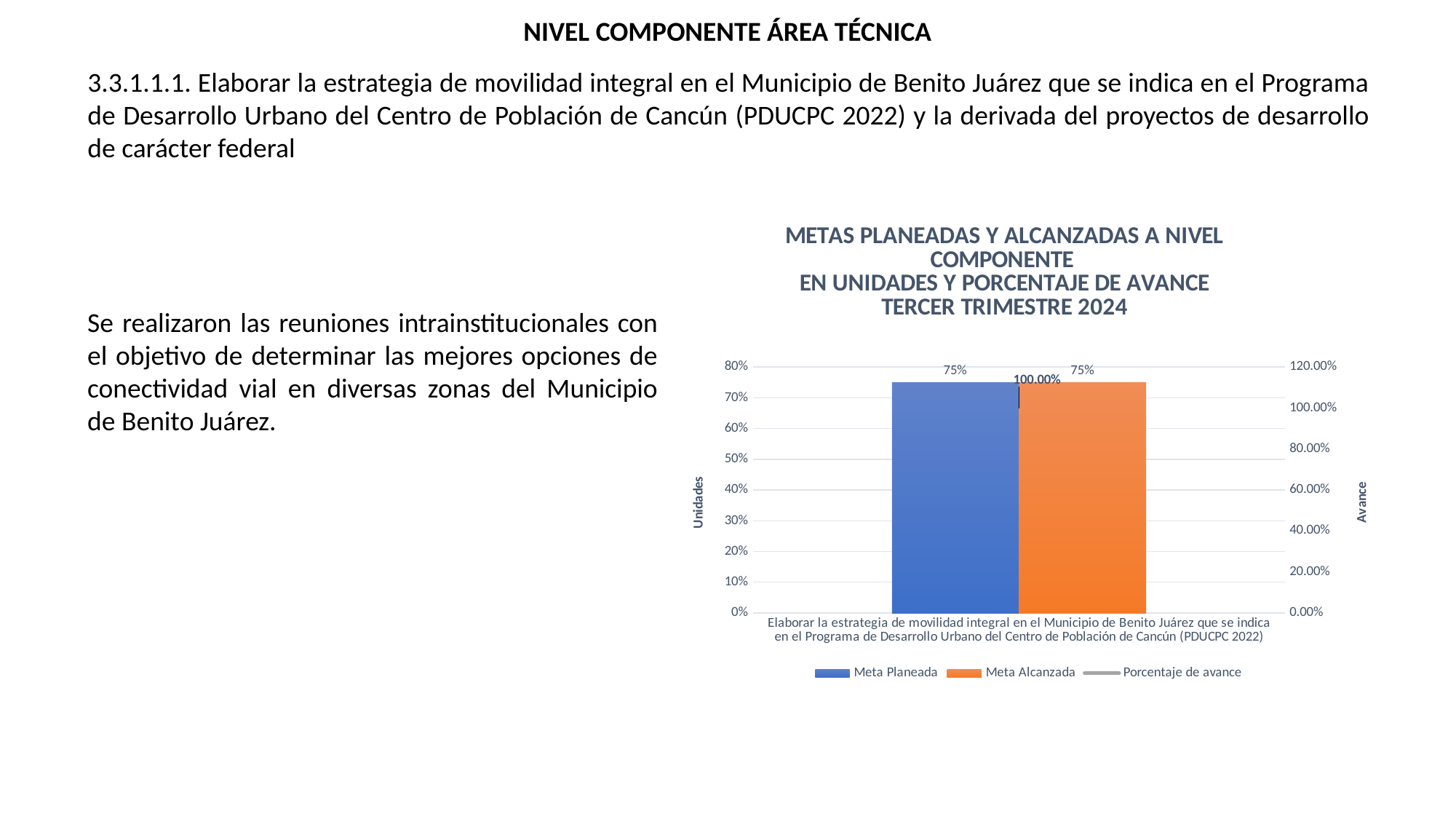

NIVEL COMPONENTE ÁREA TÉCNICA
3.3.1.1.1. Elaborar la estrategia de movilidad integral en el Municipio de Benito Juárez que se indica en el Programa de Desarrollo Urbano del Centro de Población de Cancún (PDUCPC 2022) y la derivada del proyectos de desarrollo de carácter federal

### Chart: METAS PLANEADAS Y ALCANZADAS A NIVEL COMPONENTE
EN UNIDADES Y PORCENTAJE DE AVANCE
TERCER TRIMESTRE 2024

| Category | Meta Planeada | Meta Alcanzada |  |
|---|---|---|---|
| Elaborar la estrategia de movilidad integral en el Municipio de Benito Juárez que se indica en el Programa de Desarrollo Urbano del Centro de Población de Cancún (PDUCPC 2022) | 0.75 | 0.75 | 1.0 |
Se realizaron las reuniones intrainstitucionales con el objetivo de determinar las mejores opciones de conectividad vial en diversas zonas del Municipio de Benito Juárez.